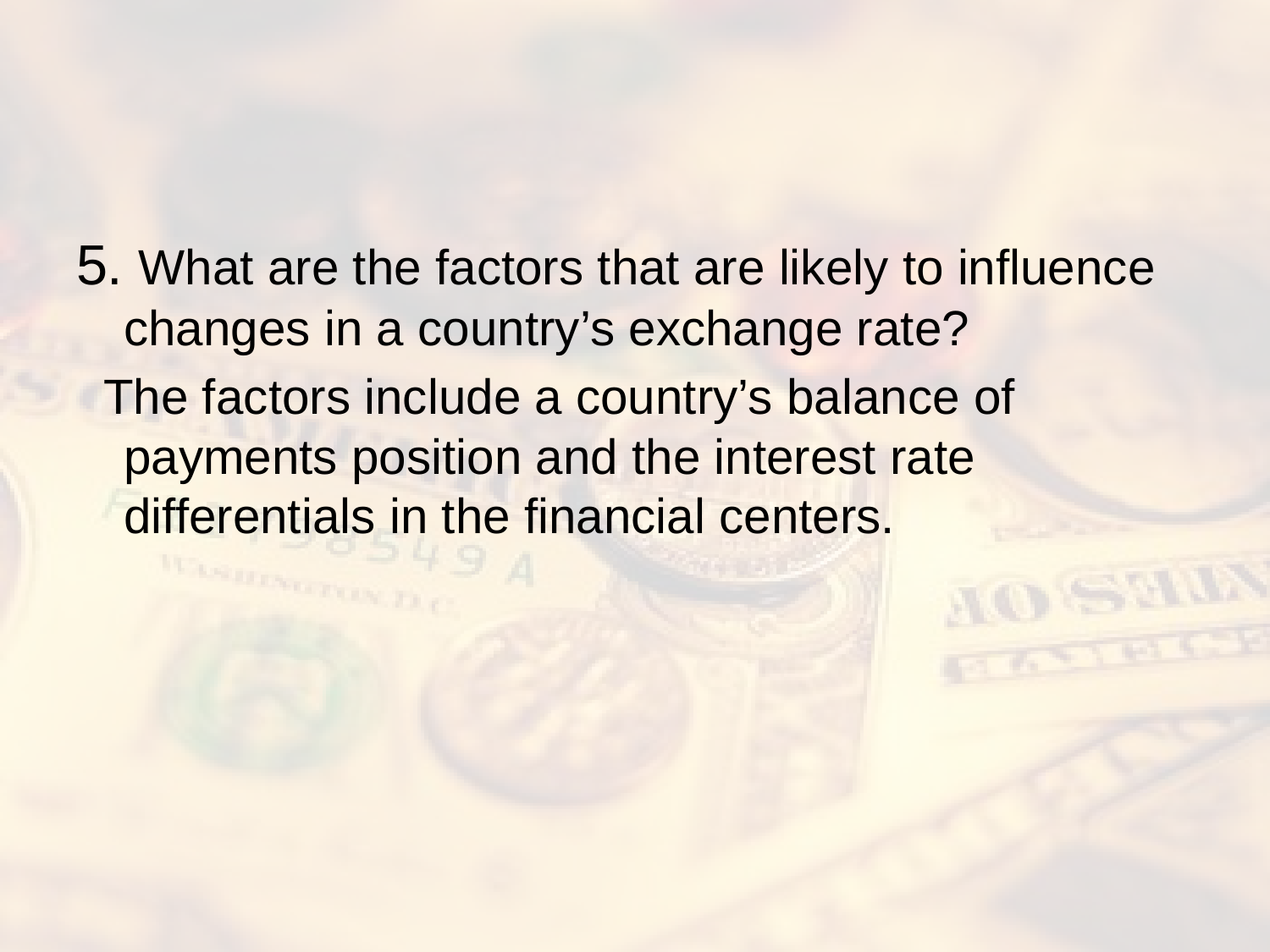

#
5. What are the factors that are likely to influence changes in a country’s exchange rate?
  The factors include a country’s balance of  payments position and the interest rate differentials in the financial centers.